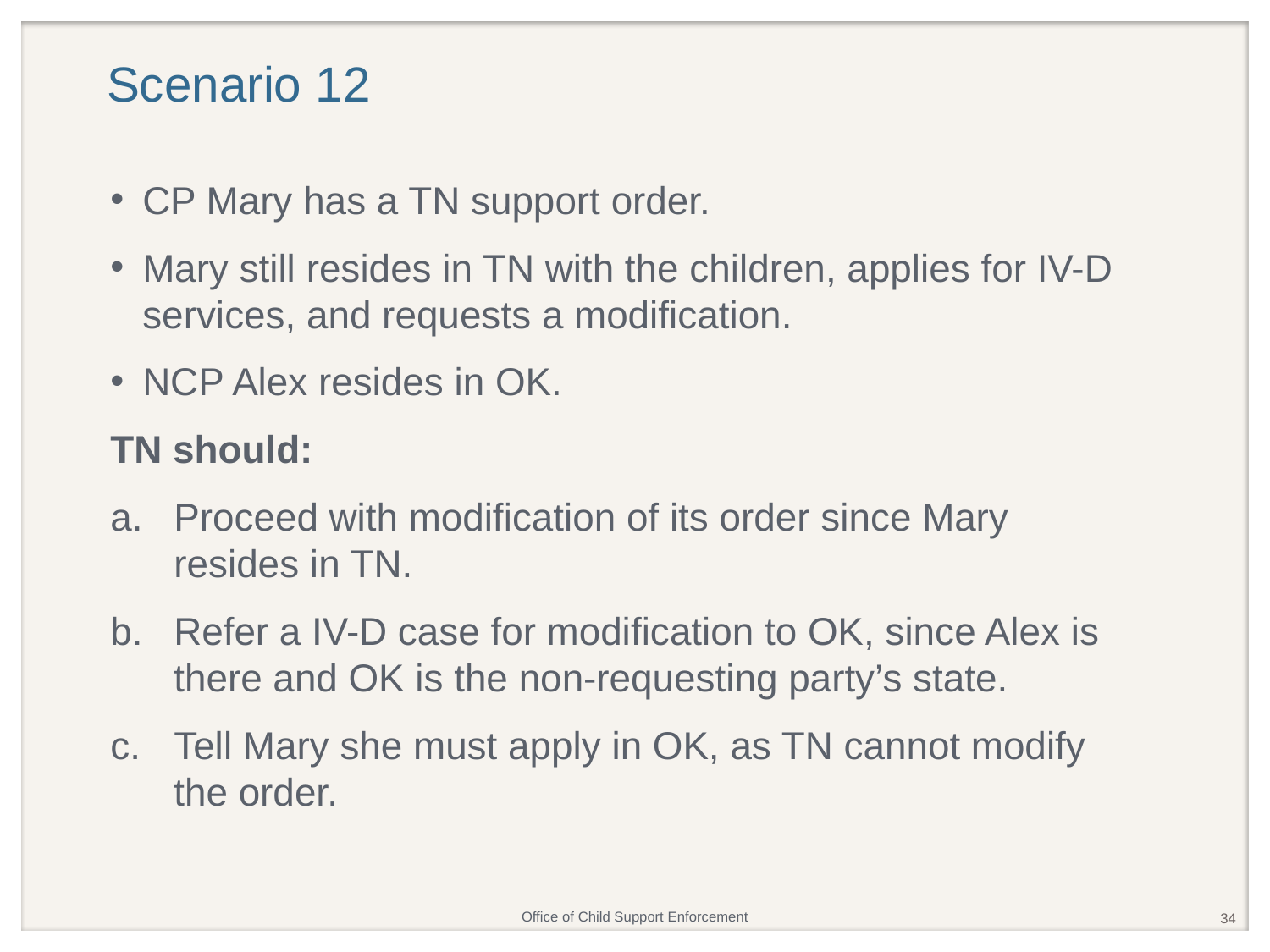

# Scenario 12
CP Mary has a TN support order.
Mary still resides in TN with the children, applies for IV-D services, and requests a modification.
NCP Alex resides in OK.
TN should:
Proceed with modification of its order since Mary resides in TN.
Refer a IV-D case for modification to OK, since Alex is there and OK is the non-requesting party’s state.
Tell Mary she must apply in OK, as TN cannot modify the order.
34